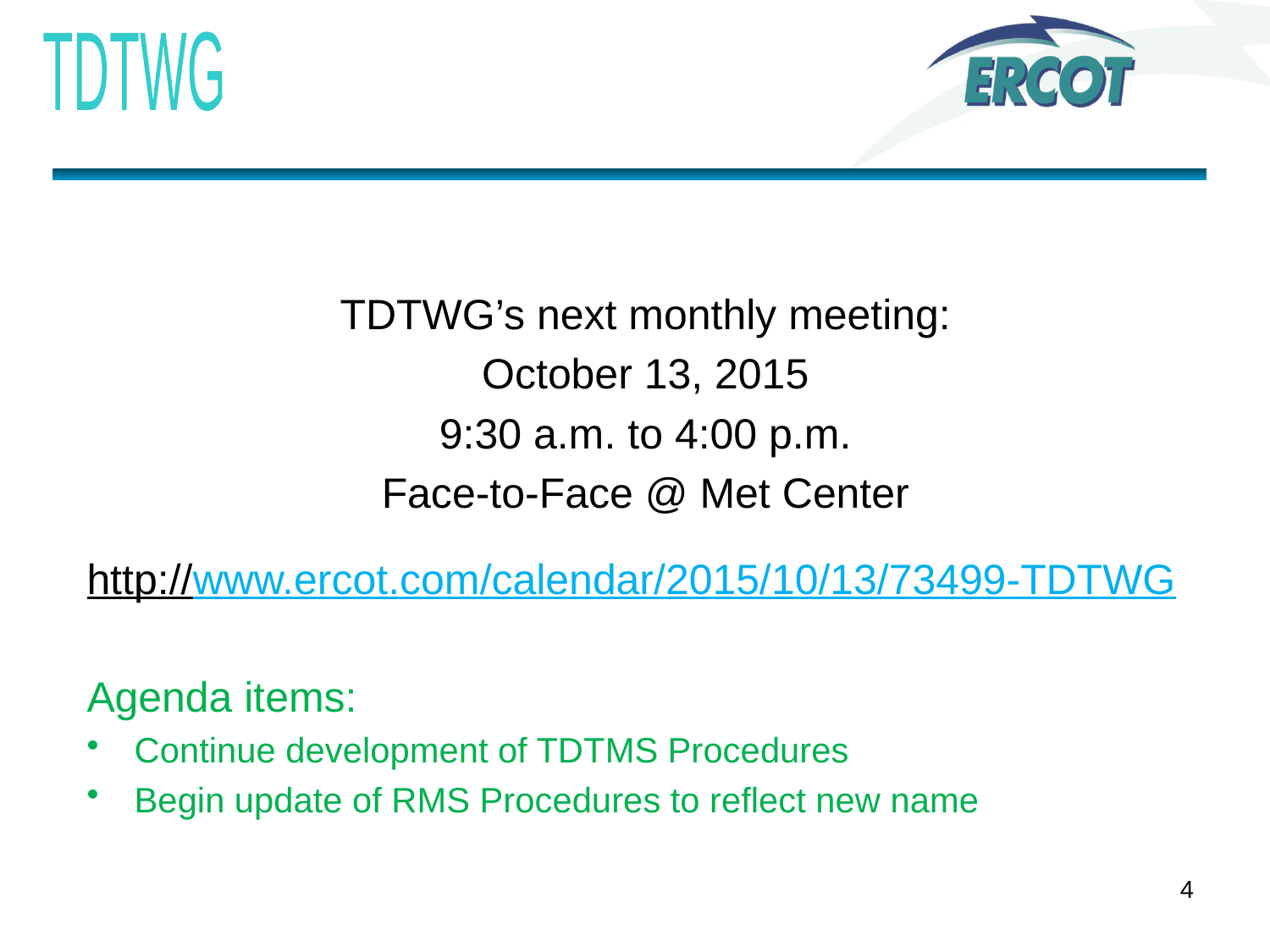

TDTWG’s next monthly meeting:
October 13, 2015
9:30 a.m. to 4:00 p.m.
Face-to-Face @ Met Center

http://www.ercot.com/calendar/2015/10/13/73499-TDTWG

Agenda items:
Continue development of TDTMS Procedures
Begin update of RMS Procedures to reflect new name

.

4